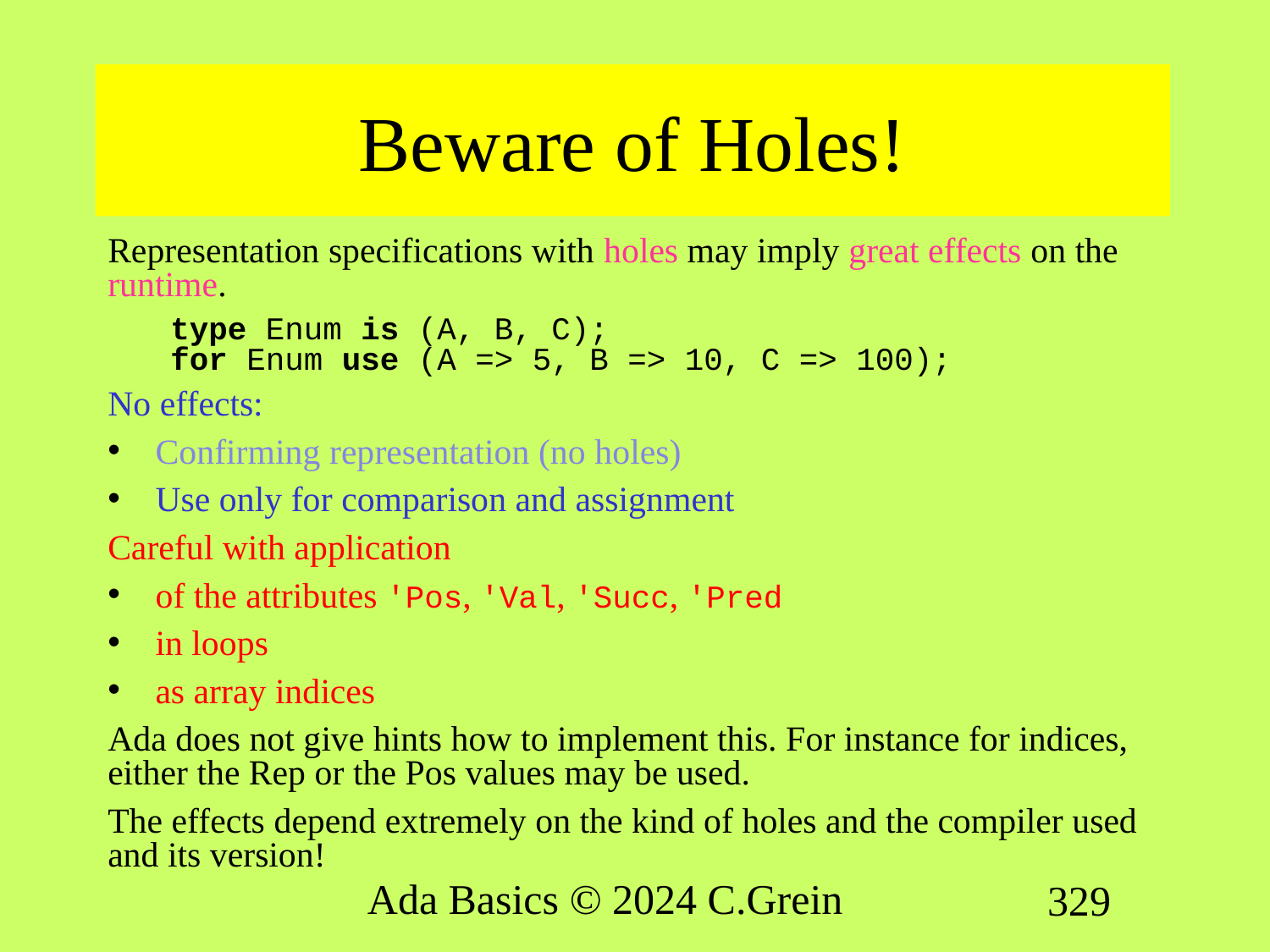

# Beware of Holes!
Representation specifications with holes may imply great effects on the runtime.
type Enum is (A, B, C);
for Enum use (A => 5, B => 10, C => 100);
No effects:
Confirming representation (no holes)
Use only for comparison and assignment
Careful with application
of the attributes 'Pos, 'Val, 'Succ, 'Pred
in loops
as array indices
Ada does not give hints how to implement this. For instance for indices, either the Rep or the Pos values may be used.
The effects depend extremely on the kind of holes and the compiler used and its version!
Ada Basics © 2024 C.Grein
329